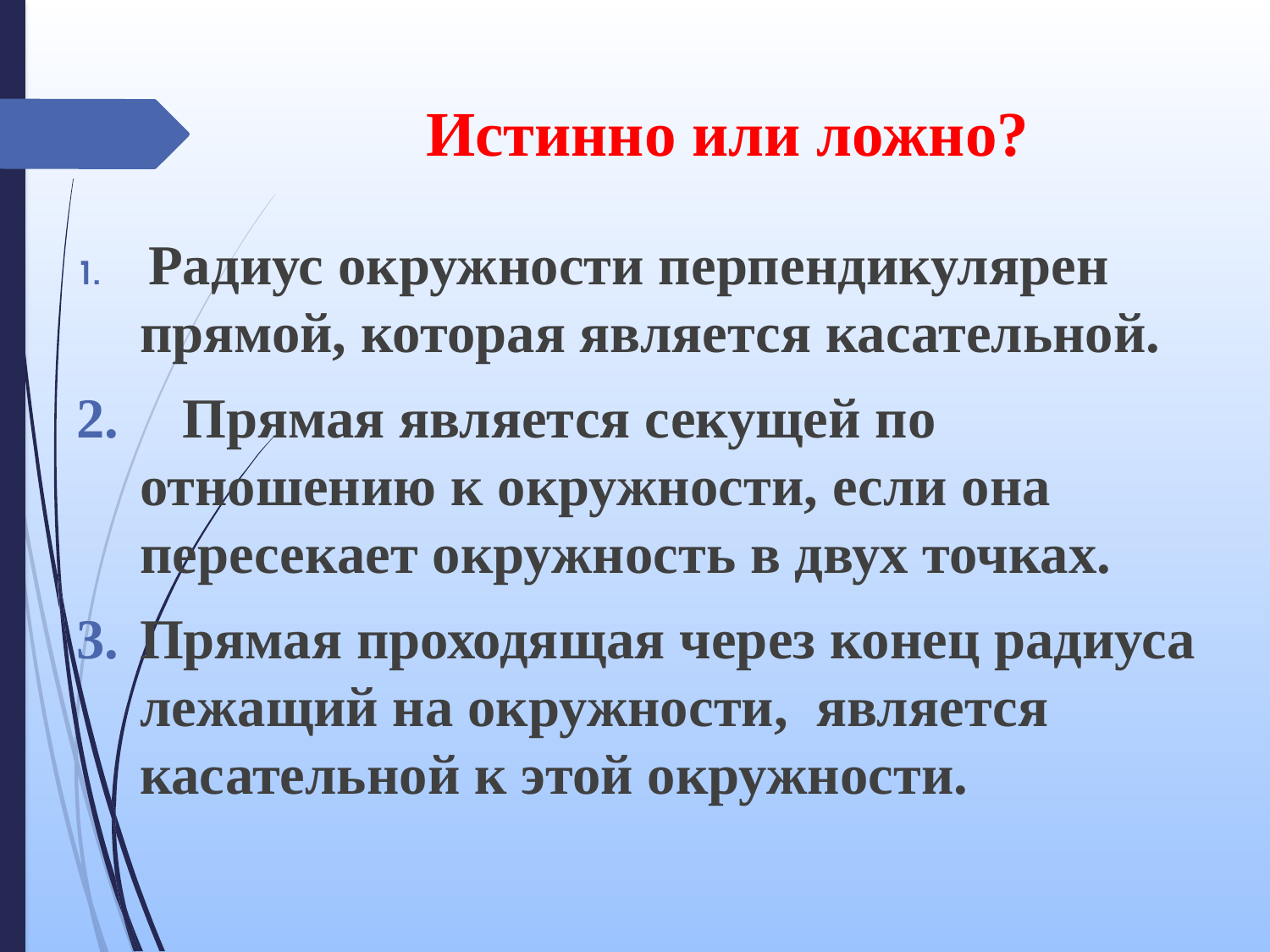

# Истинно или ложно?
 Радиус окружности перпендикулярен прямой, которая является касательной.
   Прямая является секущей по отношению к окружности, если она пересекает окружность в двух точках.
Прямая проходящая через конец радиуса лежащий на окружности,  является касательной к этой окружности.